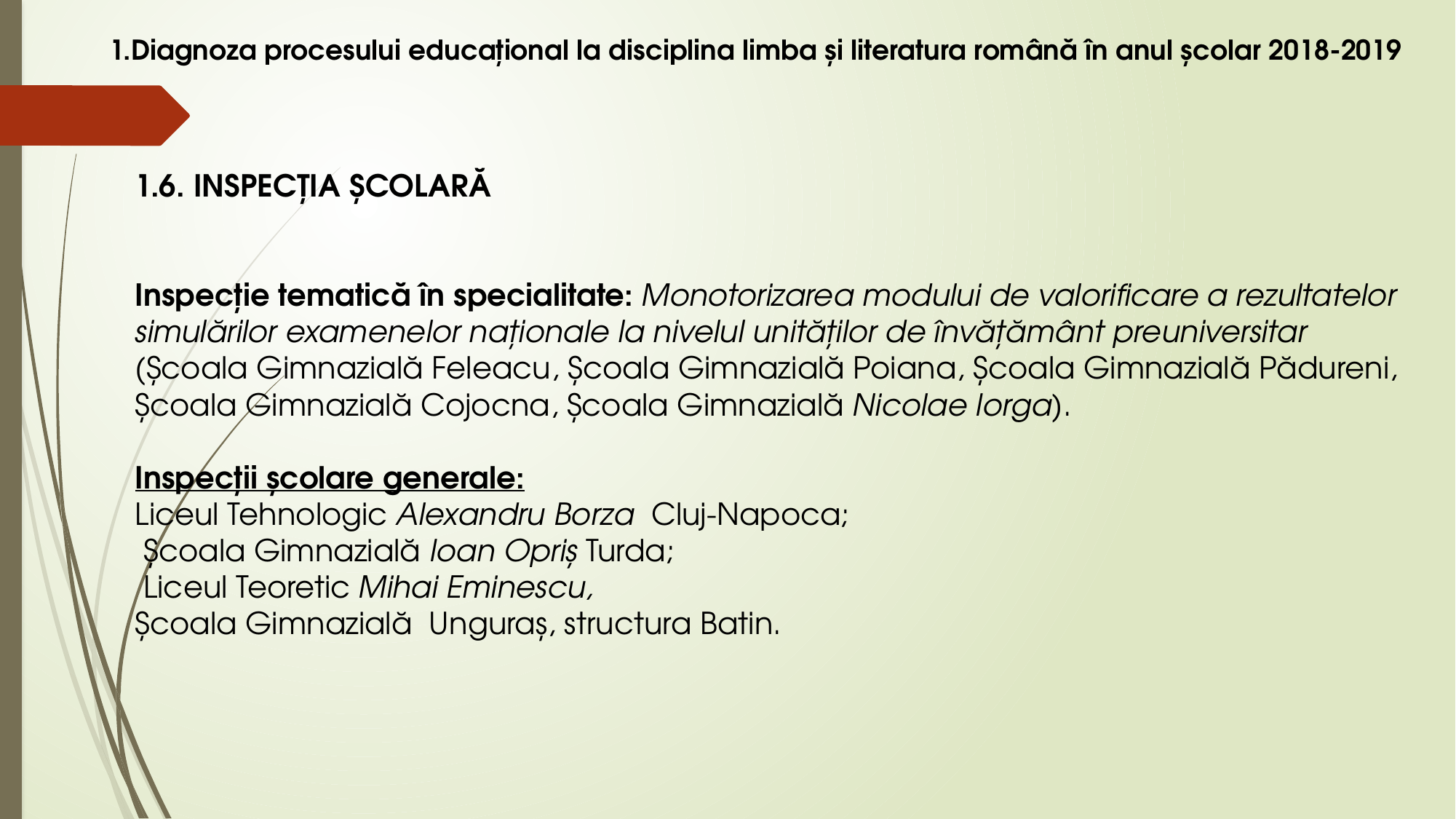

1.Diagnoza procesului educațional la disciplina limba și literatura română în anul școlar 2018-2019
1.6. INSPECȚIA ȘCOLARĂ

Inspecție tematică în specialitate: Monotorizarea modului de valorificare a rezultatelor simulărilor examenelor naționale la nivelul unităților de învățământ preuniversitar (Școala Gimnazială Feleacu, Școala Gimnazială Poiana, Școala Gimnazială Pădureni, Școala Gimnazială Cojocna, Școala Gimnazială Nicolae Iorga).

Inspecții școlare generale:
Liceul Tehnologic Alexandru Borza  Cluj-Napoca;
 Școala Gimnazială Ioan Opriș Turda;
 Liceul Teoretic Mihai Eminescu,
Școala Gimnazială  Unguraș, structura Batin.